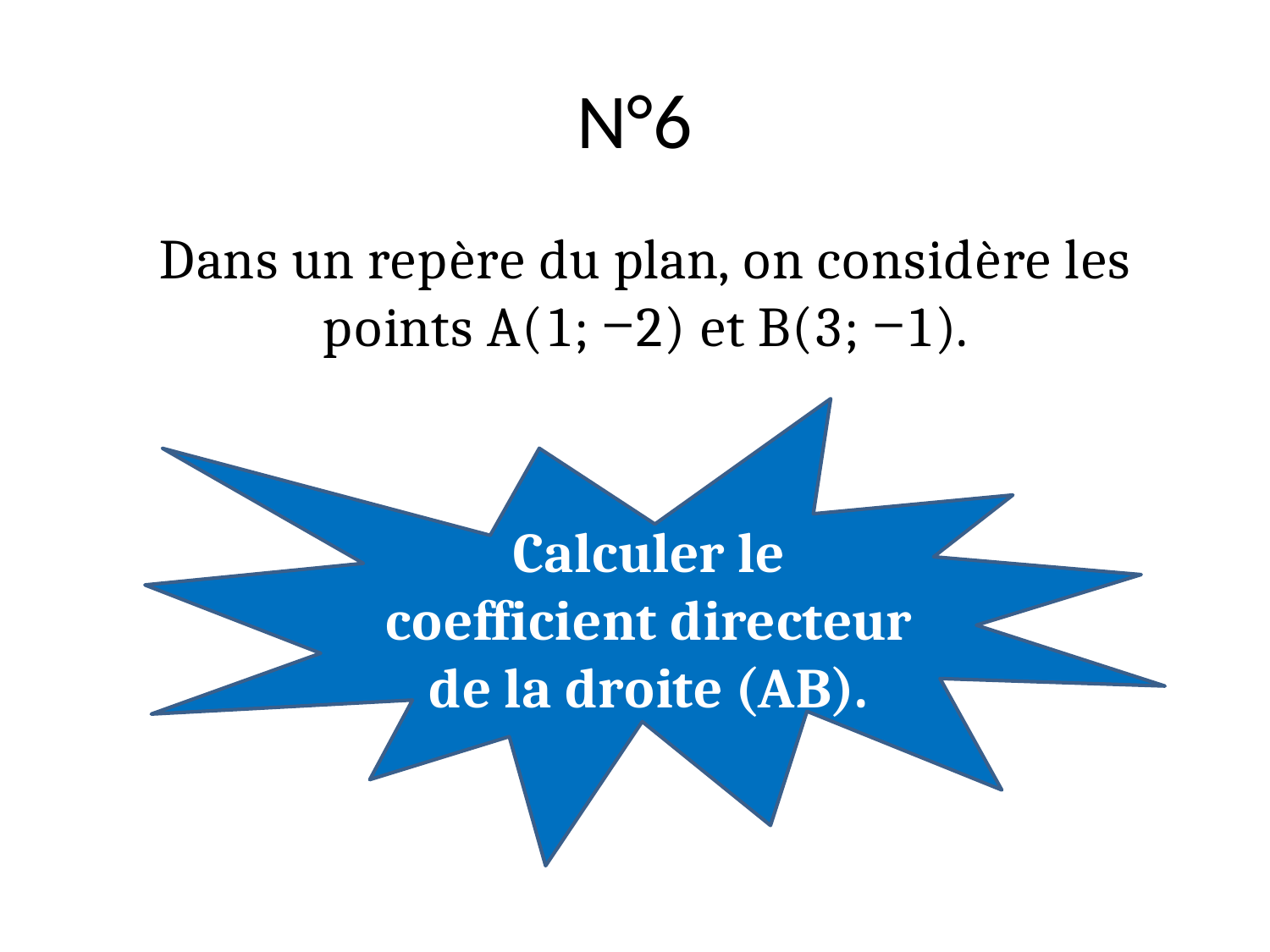

# N°6
Dans un repère du plan, on considère les points A(1; ‒2) et B(3; ‒1).
Calculer le coefficient directeur de la droite (AB).